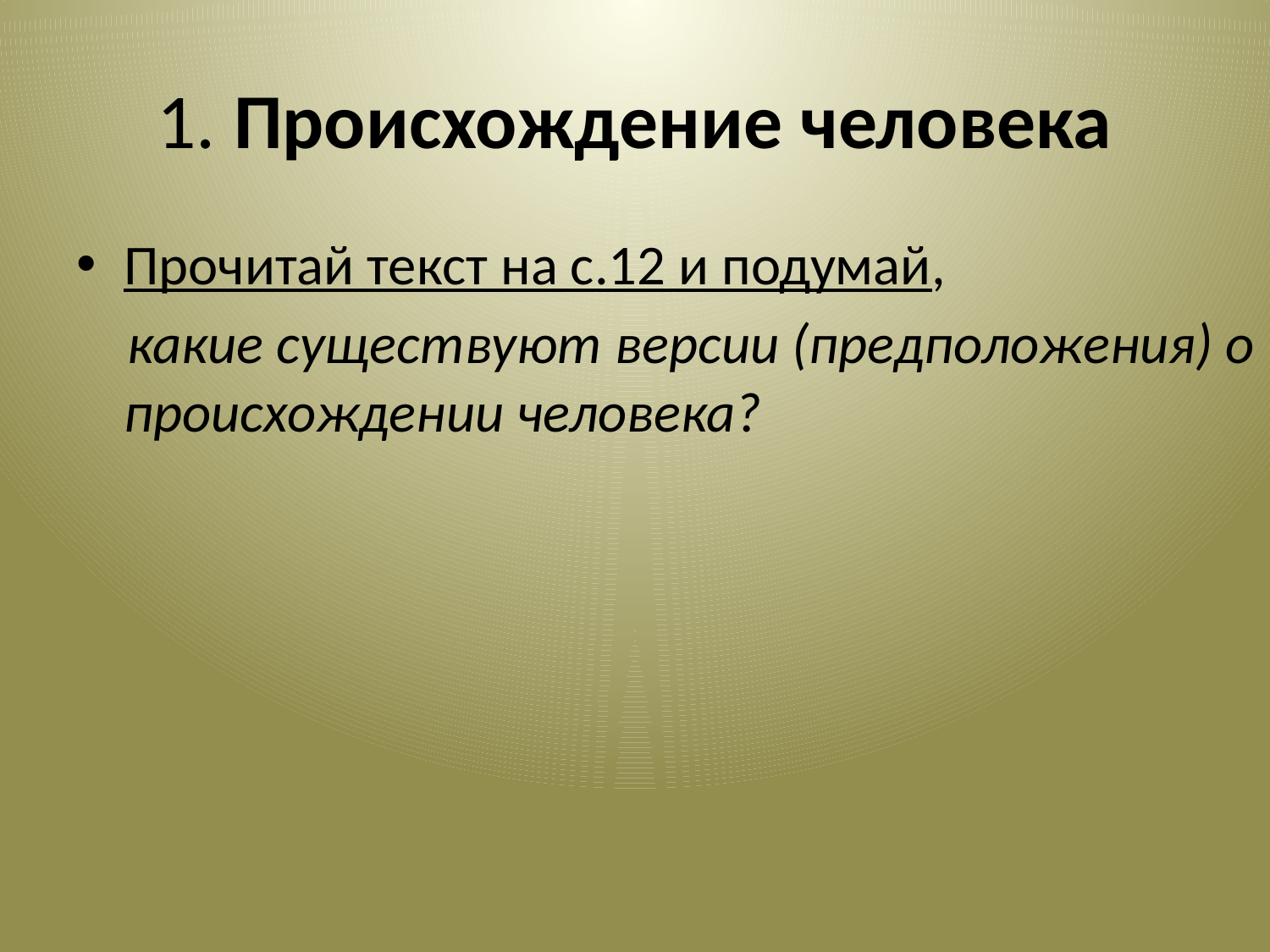

# 1. Происхождение человека
Прочитай текст на с.12 и подумай,
    какие существуют версии (предположения) о происхождении человека?